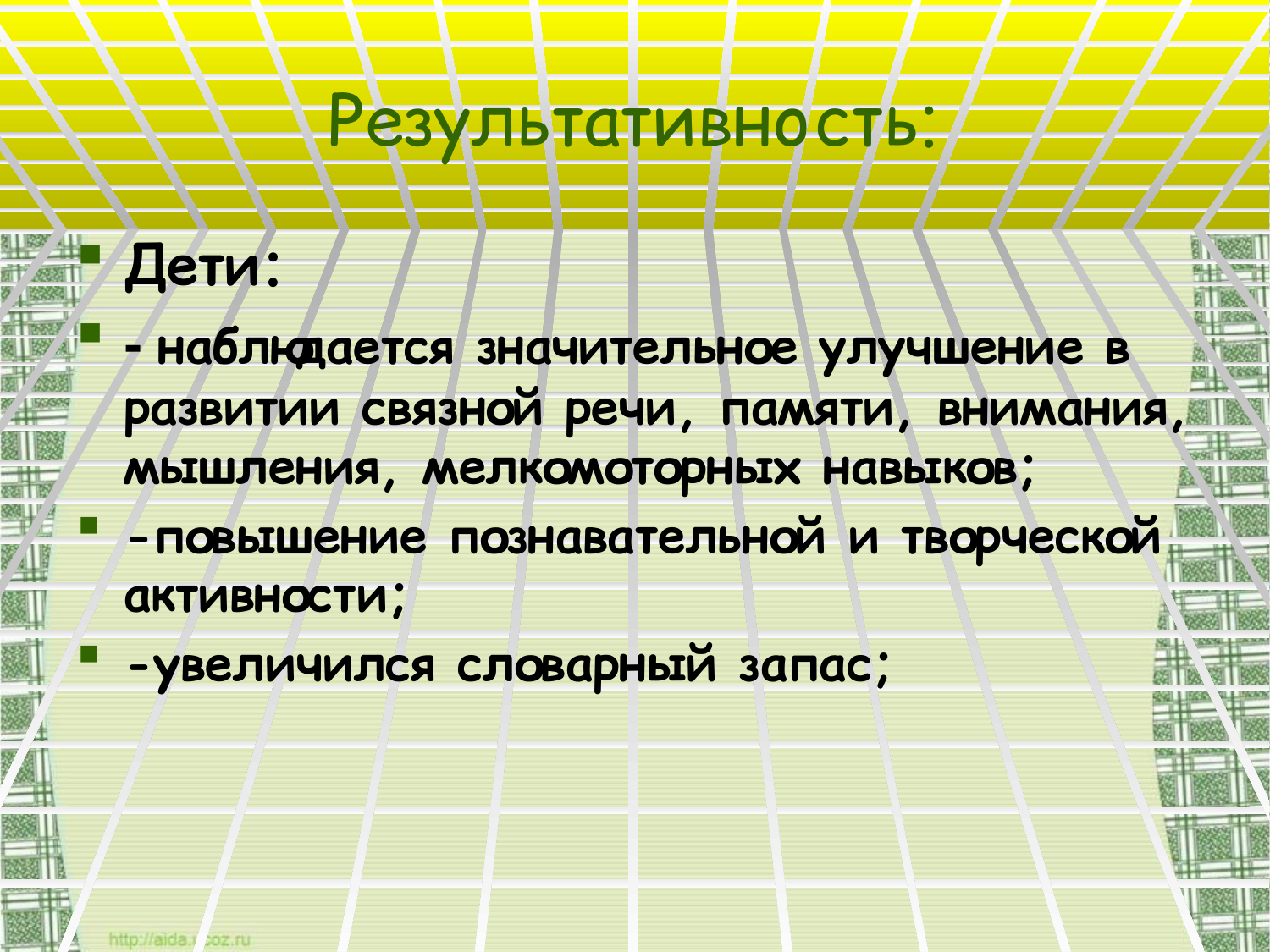

# Результативность:
Дети:
- наблюдается значительное улучшение в развитии связной речи, памяти, внимания, мышления, мелкомоторных навыков;
-повышение познавательной и творческой активности;
-увеличился словарный запас;